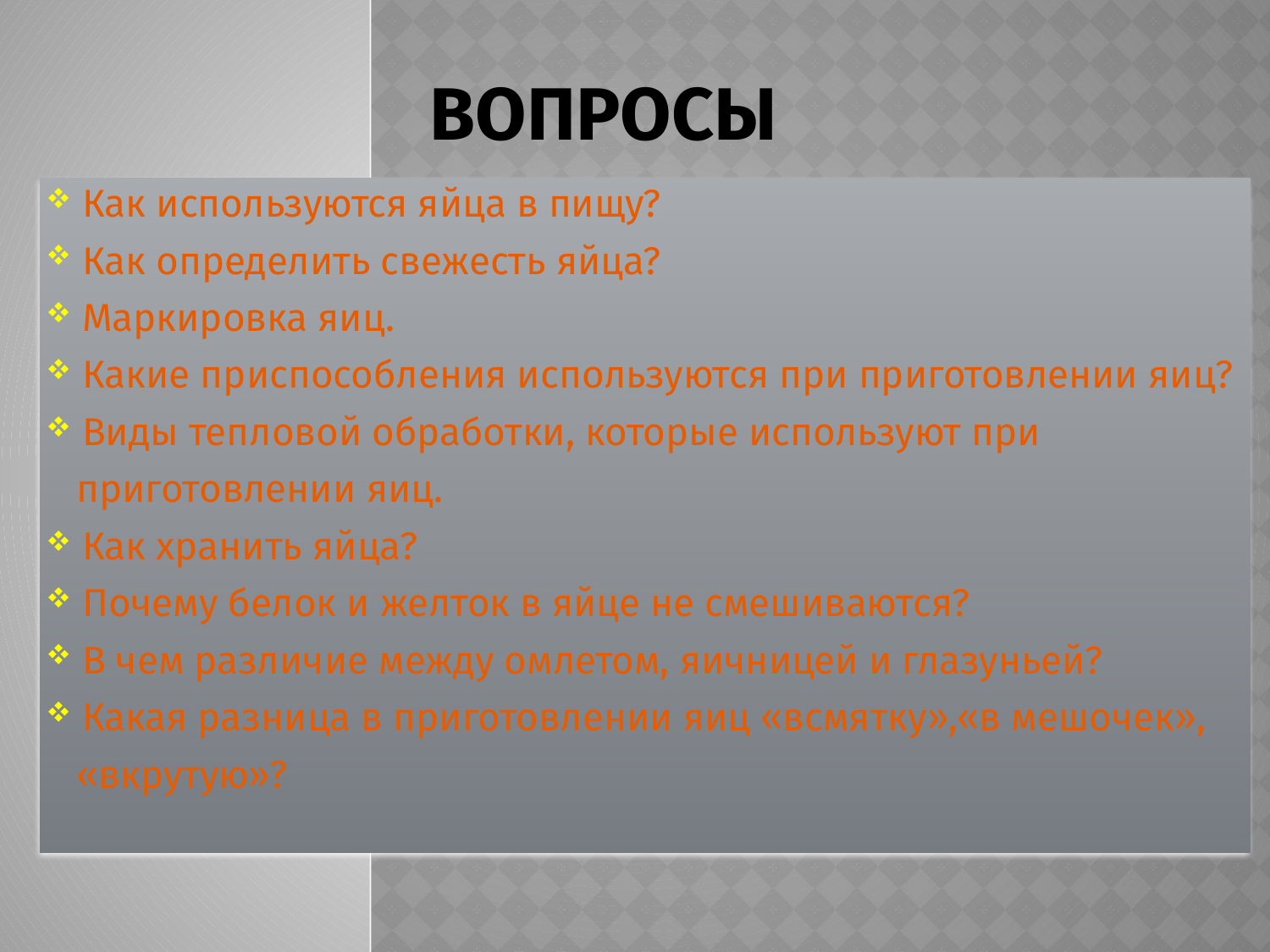

# Вопросы
 Как используются яйца в пищу?
 Как определить свежесть яйца?
 Маркировка яиц.
 Какие приспособления используются при приготовлении яиц?
 Виды тепловой обработки, которые используют при
   приготовлении яиц.
 Как хранить яйца?
 Почему белок и желток в яйце не смешиваются?
 В чем различие между омлетом, яичницей и глазуньей?
 Какая разница в приготовлении яиц «всмятку»,«в мешочек»,
   «вкрутую»?